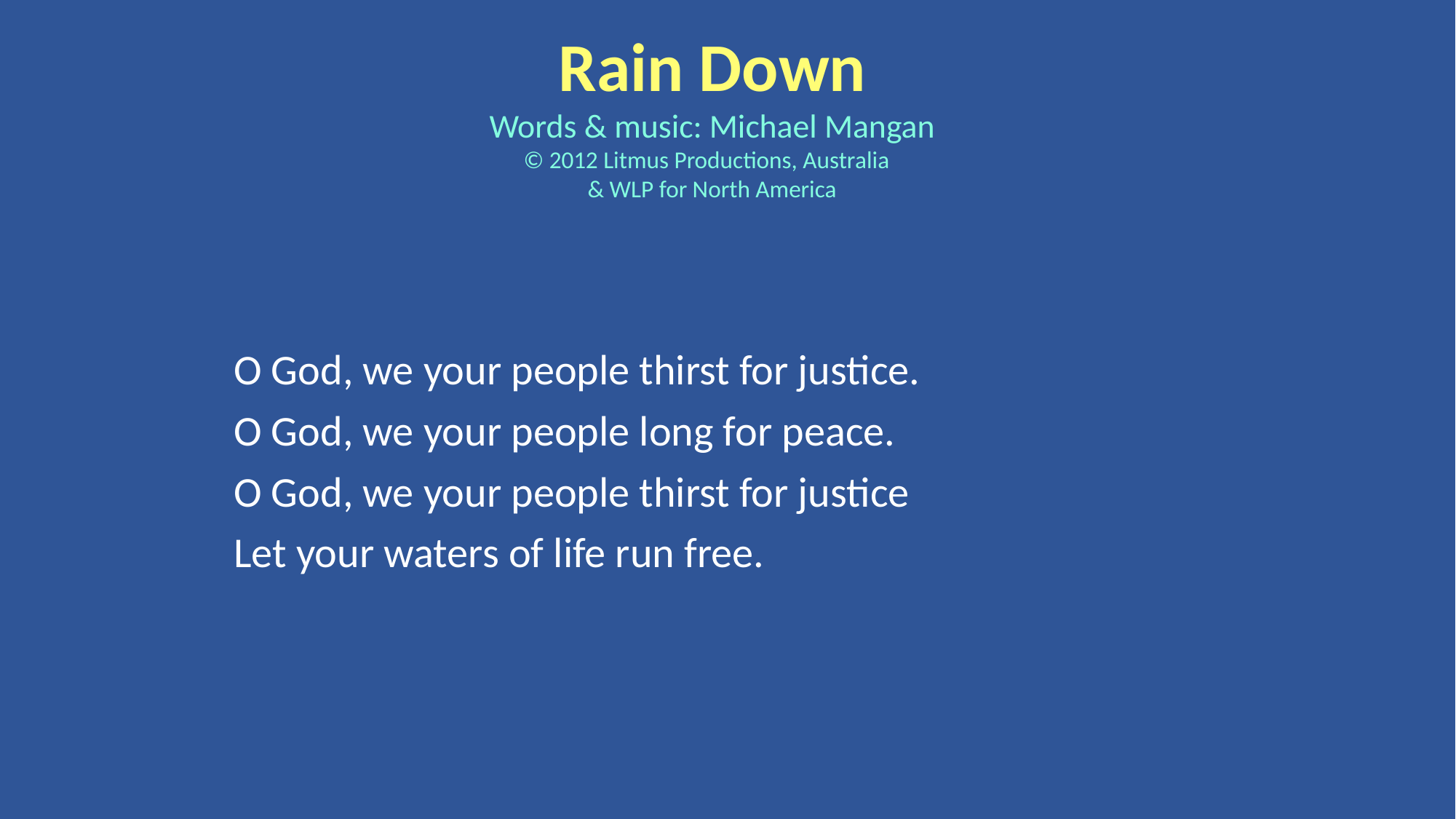

Rain Down
Words & music: Michael Mangan
© 2012 Litmus Productions, Australia
& WLP for North America
O God, we your people thirst for justice.
O God, we your people long for peace.
O God, we your people thirst for justice
Let your waters of life run free.